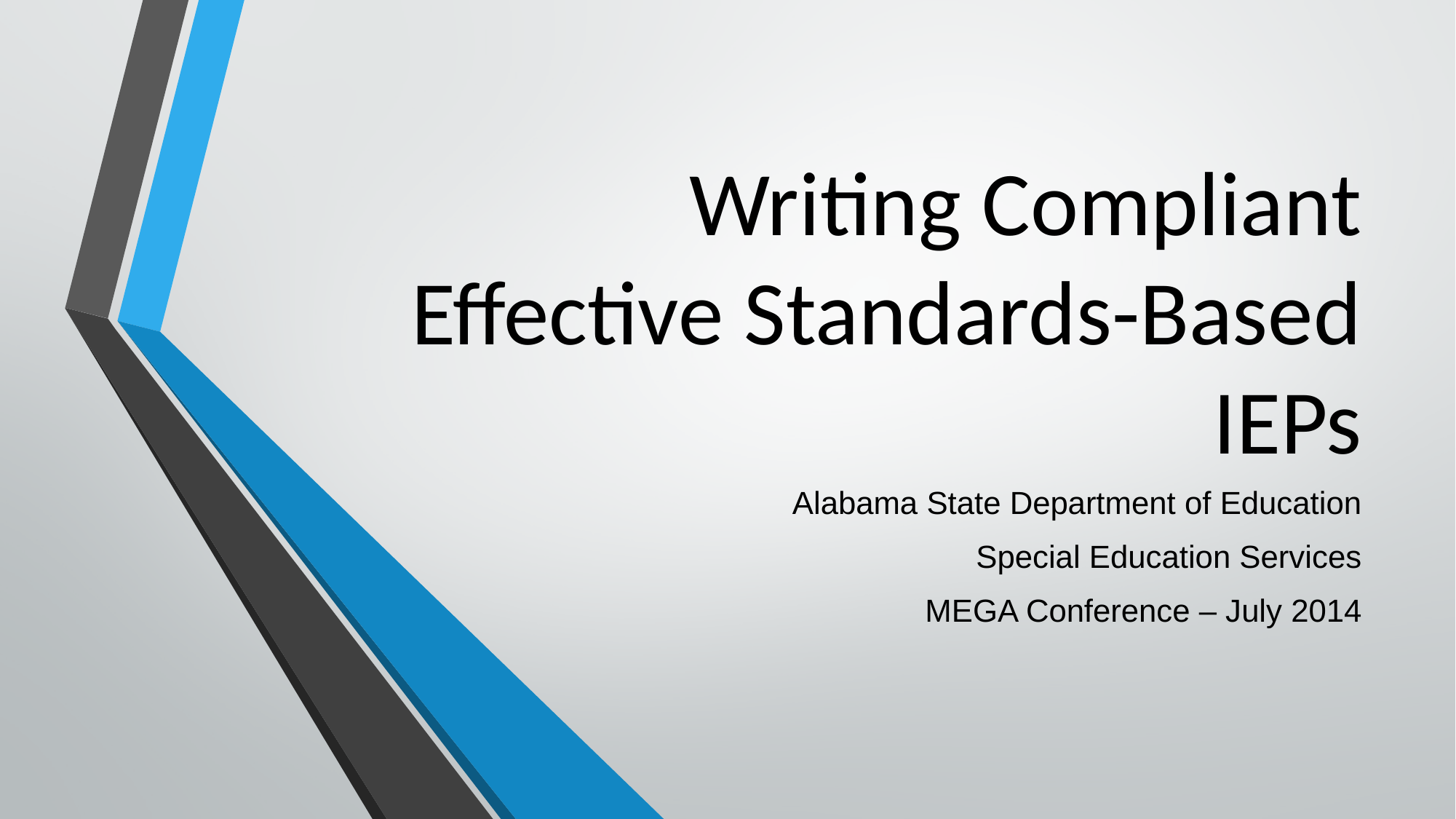

# Writing Compliant Effective Standards-Based IEPs
Alabama State Department of Education
Special Education Services
MEGA Conference – July 2014